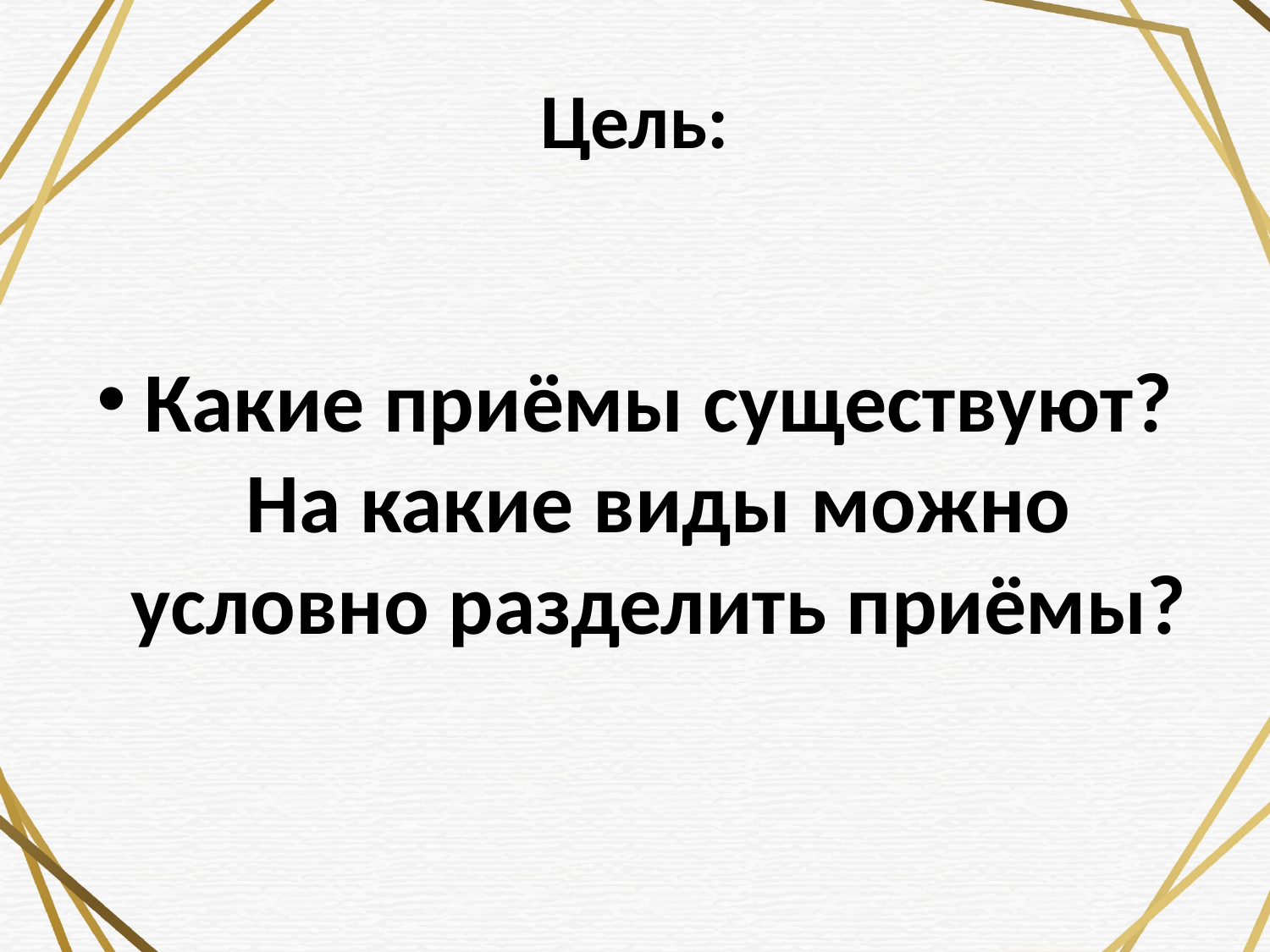

# Цель:

Какие приёмы существуют? На какие виды можно условно разделить приёмы?